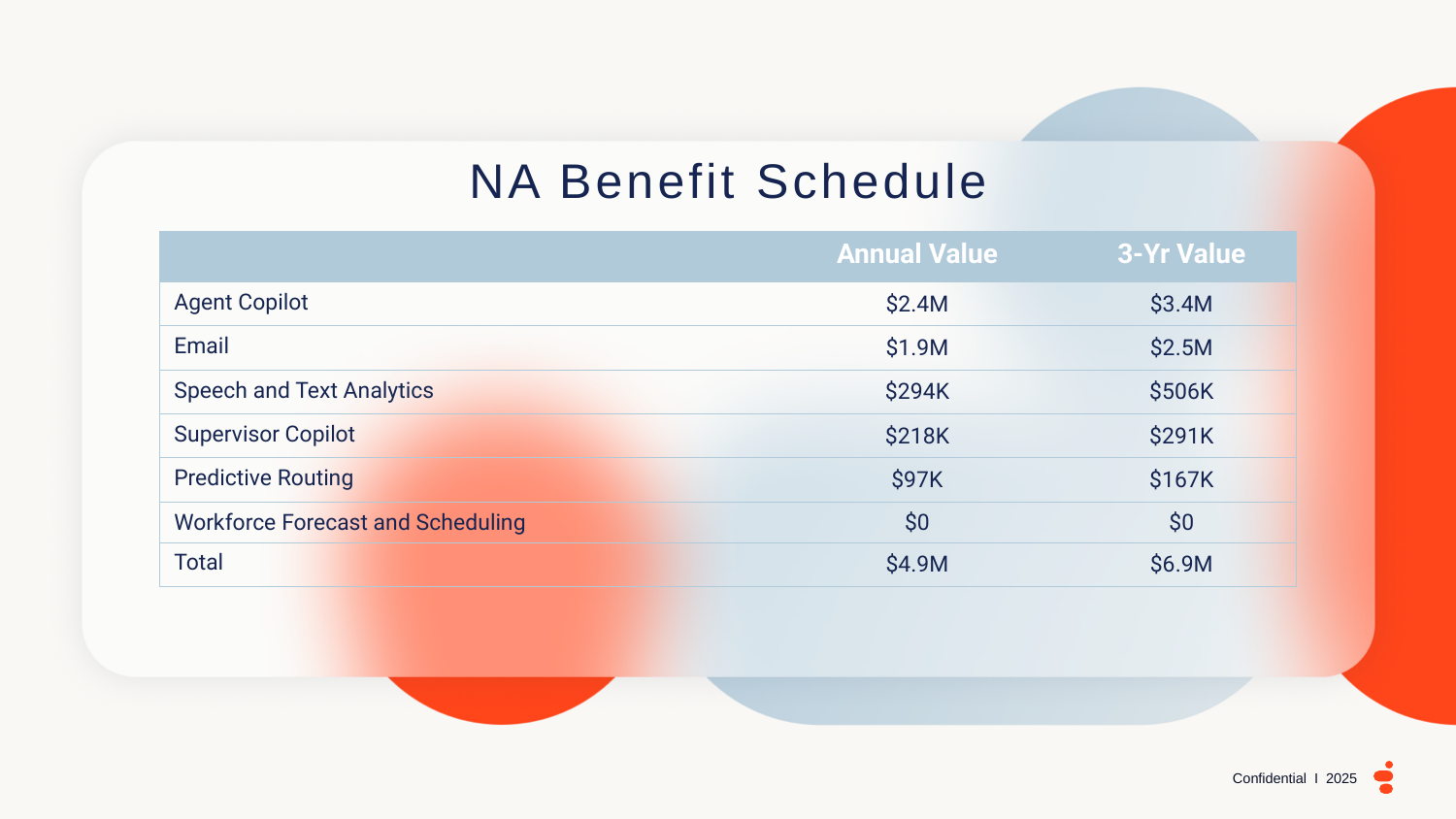

NA Benefit Schedule
|  | Annual Value | 3-Yr Value |
| --- | --- | --- |
| Agent Copilot | $2.4M | $3.4M |
| Email | $1.9M | $2.5M |
| Speech and Text Analytics | $294K | $506K |
| Supervisor Copilot | $218K | $291K |
| Predictive Routing | $97K | $167K |
| Workforce Forecast and Scheduling | $0 | $0 |
| Total | $4.9M | $6.9M |